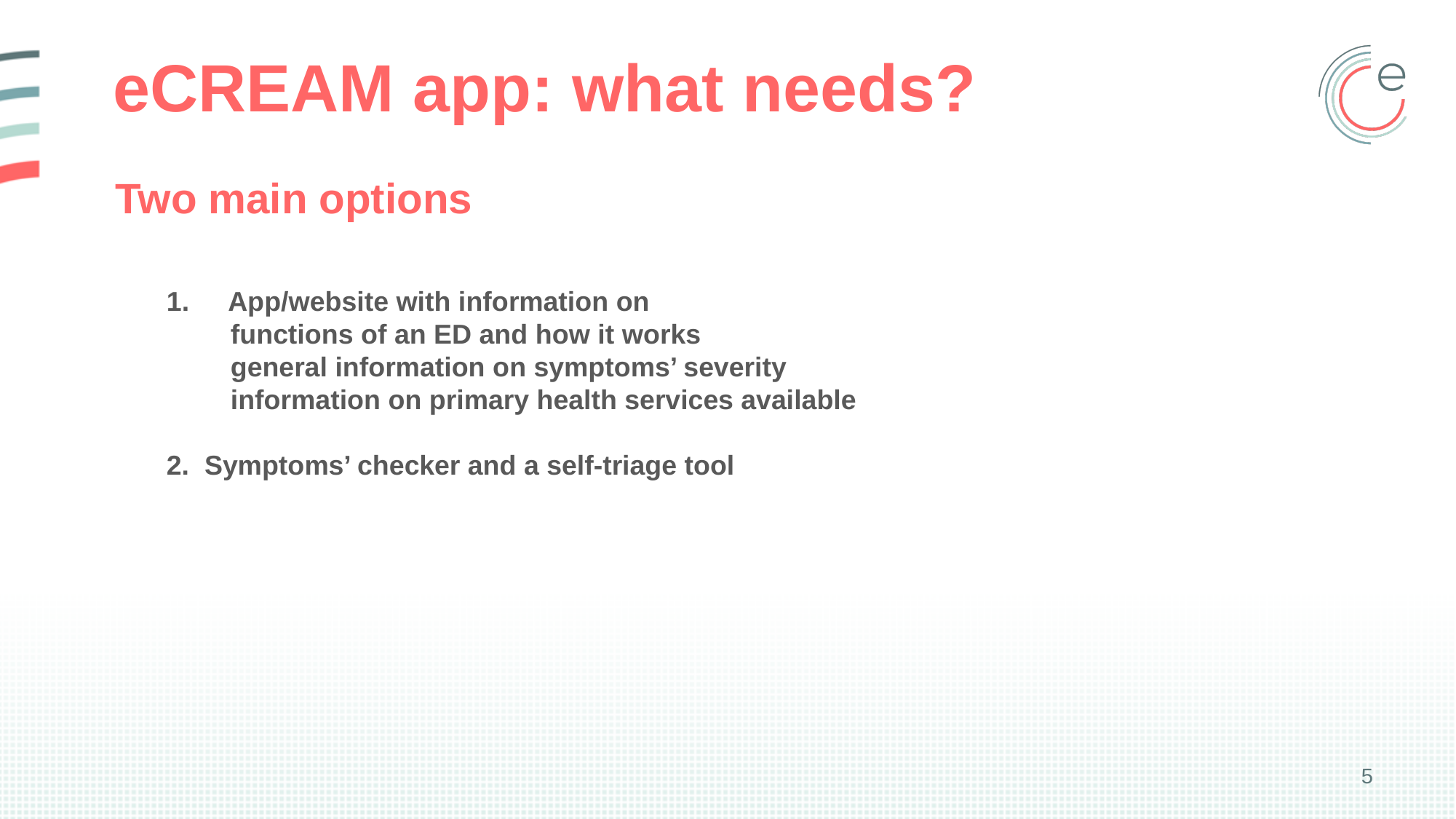

# eCREAM app: what needs?
Two main options

App/website with information on
functions of an ED and how it works
general information on symptoms’ severity
information on primary health services available

2.  Symptoms’ checker and a self-triage tool